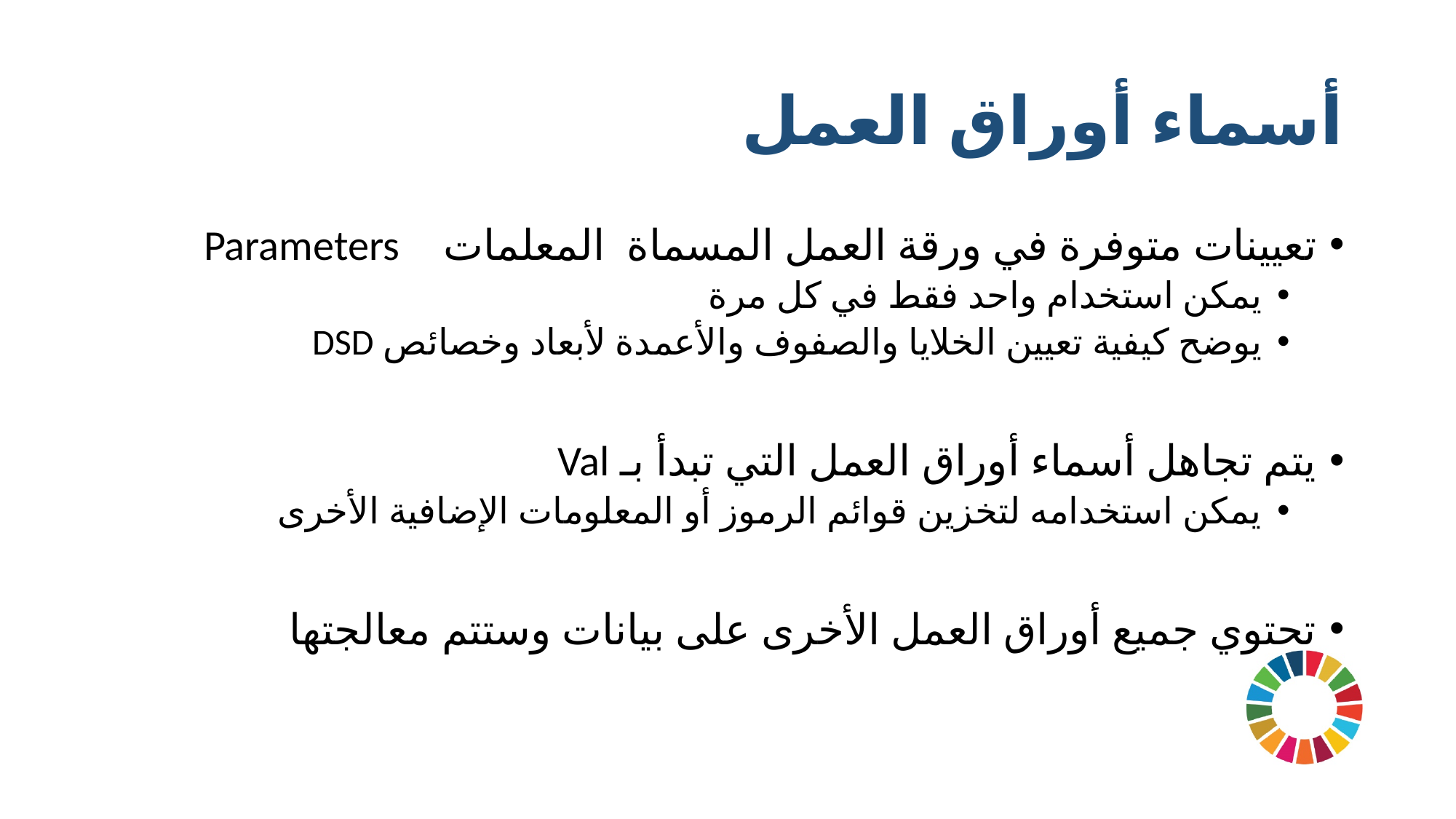

# أسماء أوراق العمل
تعيينات متوفرة في ورقة العمل المسماة  المعلمات    Parameters
يمكن استخدام واحد فقط في كل مرة
يوضح كيفية تعيين الخلايا والصفوف والأعمدة لأبعاد وخصائص DSD

يتم تجاهل أسماء أوراق العمل التي تبدأ بـ Val
يمكن استخدامه لتخزين قوائم الرموز أو المعلومات الإضافية الأخرى

تحتوي جميع أوراق العمل الأخرى على بيانات وستتم معالجتها